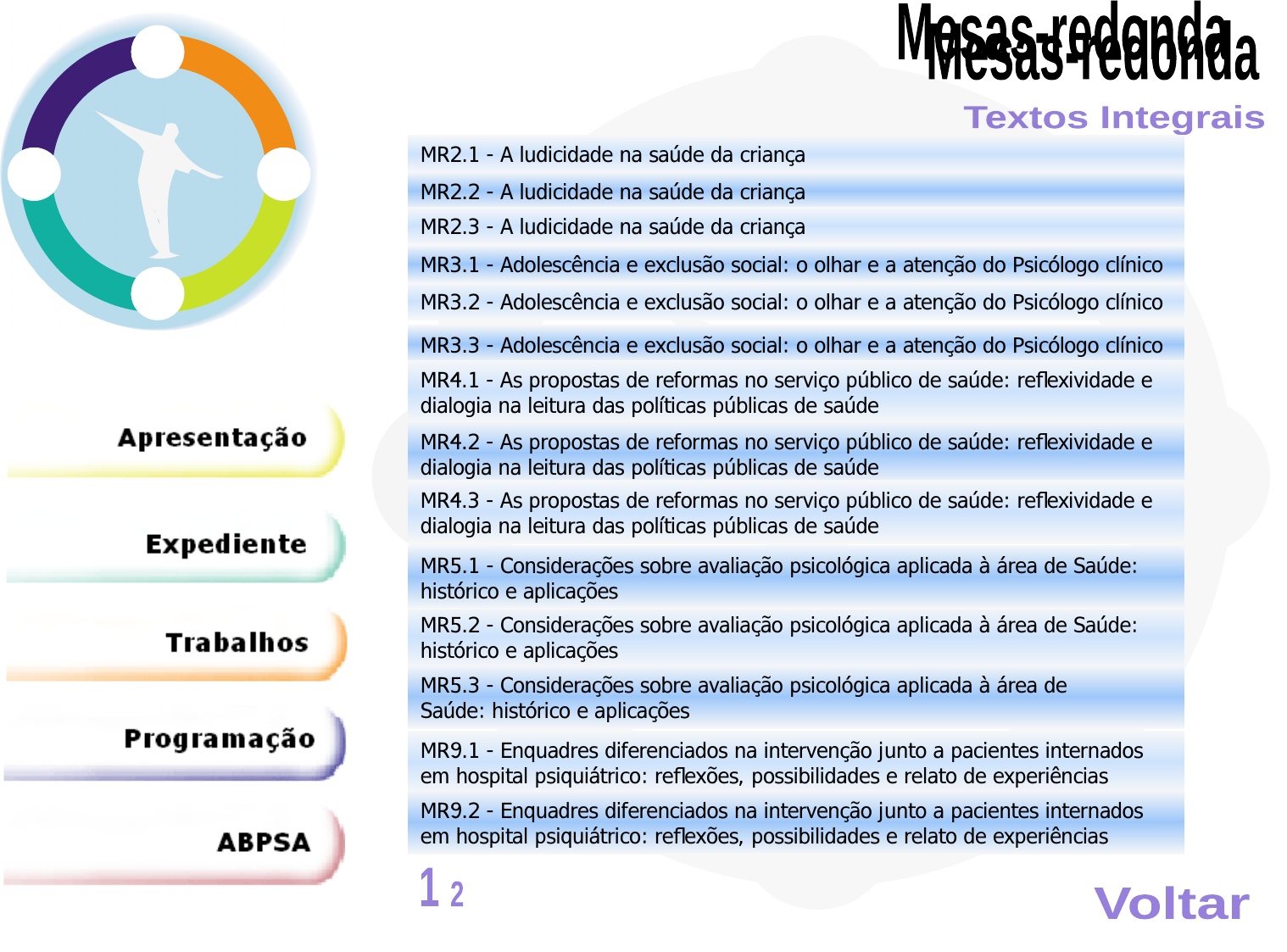

Mesas-redonda
Mesas-redonda
Textos Integrais
MR2.1 - A ludicidade na saúde da criança
MR2.2 - A ludicidade na saúde da criança
MR2.3 - A ludicidade na saúde da criança
MR3.1 - Adolescência e exclusão social: o olhar e a atenção do Psicólogo clínico
MR3.2 - Adolescência e exclusão social: o olhar e a atenção do Psicólogo clínico

MR3.3 - Adolescência e exclusão social: o olhar e a atenção do Psicólogo clínico
MR4.1 - As propostas de reformas no serviço público de saúde: reflexividade e dialogia na leitura das políticas públicas de saúde
MR4.2 - As propostas de reformas no serviço público de saúde: reflexividade e dialogia na leitura das políticas públicas de saúde
MR4.3 - As propostas de reformas no serviço público de saúde: reflexividade e dialogia na leitura das políticas públicas de saúde
MR5.1 - Considerações sobre avaliação psicológica aplicada à área de Saúde: histórico e aplicações
MR5.2 - Considerações sobre avaliação psicológica aplicada à área de Saúde: histórico e aplicações
MR5.3 - Considerações sobre avaliação psicológica aplicada à área de
Saúde: histórico e aplicações
MR9.1 - Enquadres diferenciados na intervenção junto a pacientes internados em hospital psiquiátrico: reflexões, possibilidades e relato de experiências
MR9.2 - Enquadres diferenciados na intervenção junto a pacientes internados em hospital psiquiátrico: reflexões, possibilidades e relato de experiências
1
2
Voltar